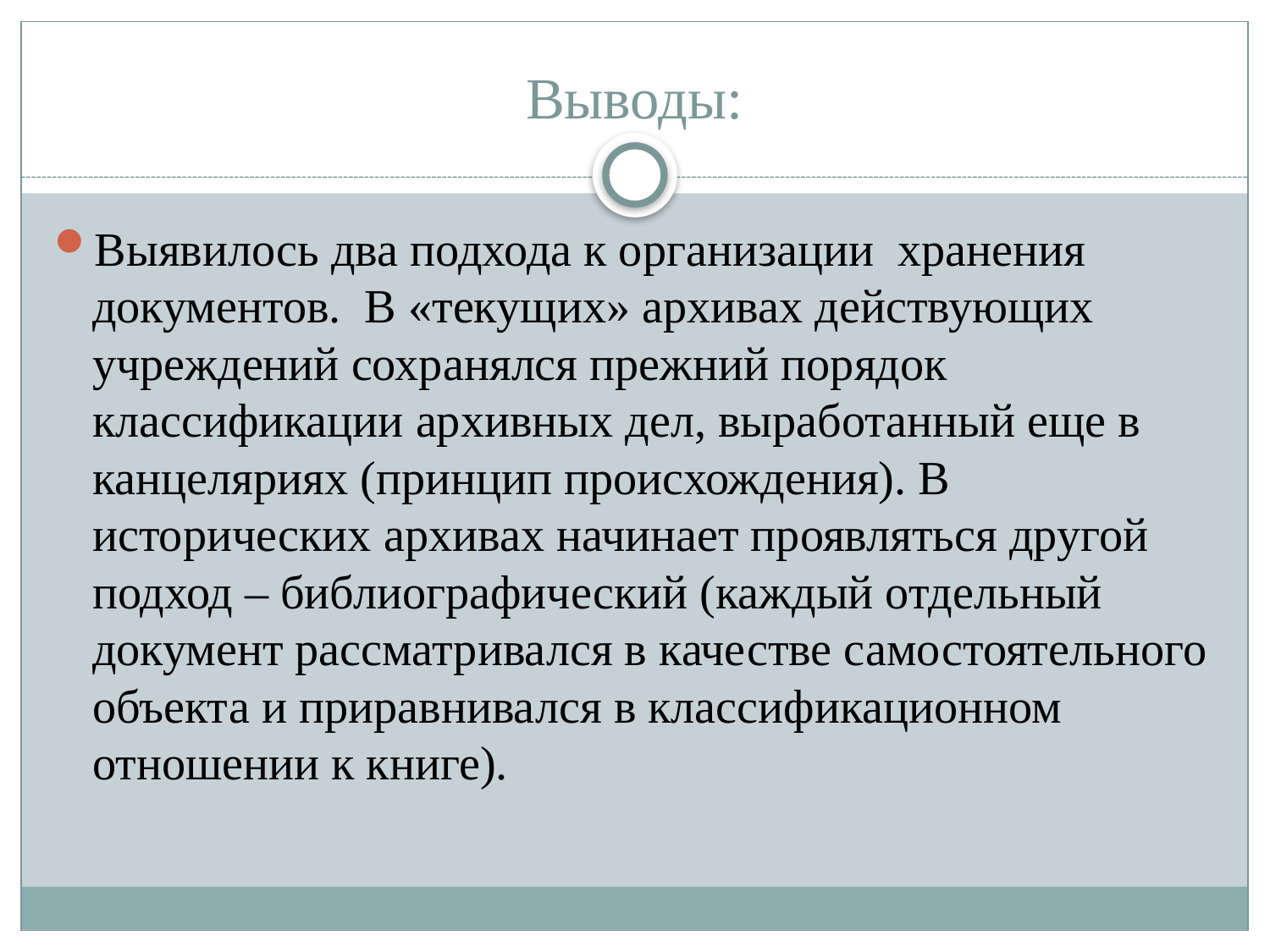

# Выводы:
Выявилось два подхода к организации  хранения документов.  В «текущих» архивах действующих учреждений сохранялся прежний порядок классификации архивных дел, выработанный еще в канцеляриях (принцип происхождения). В исторических архивах начинает проявляться другой подход – библиографический (каждый отдельный документ рассматривался в качестве самостоятельного объекта и приравнивался в классификационном отношении к книге).